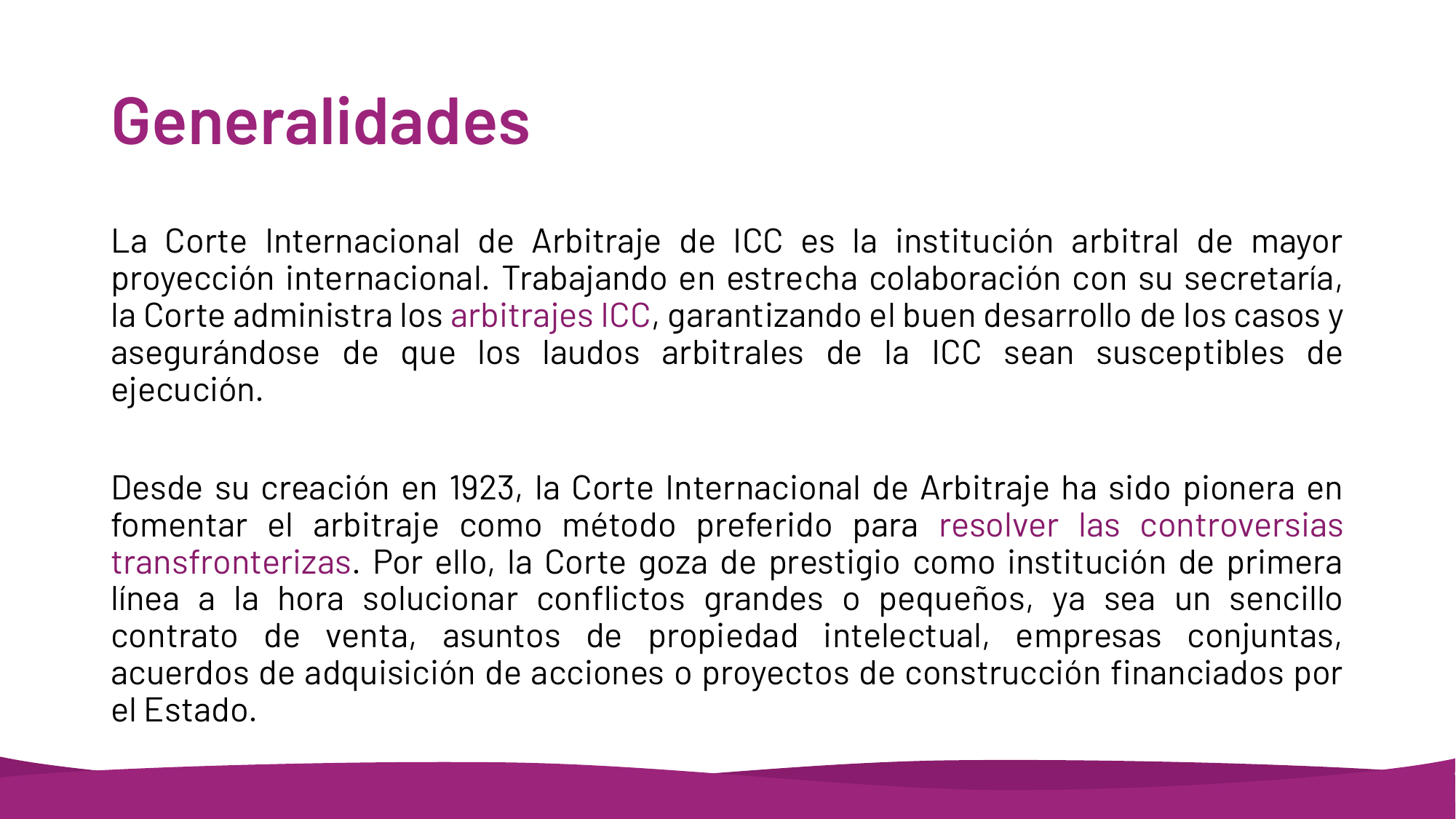

# Generalidades
La Corte Internacional de Arbitraje de ICC es la institución arbitral de mayor proyección internacional. Trabajando en estrecha colaboración con su secretaría, la Corte administra los arbitrajes ICC, garantizando el buen desarrollo de los casos y asegurándose de que los laudos arbitrales de la ICC sean susceptibles de ejecución.

Desde su creación en 1923, la Corte Internacional de Arbitraje ha sido pionera en fomentar el arbitraje como método preferido para resolver las controversias transfronterizas. Por ello, la Corte goza de prestigio como institución de primera línea a la hora solucionar conflictos grandes o pequeños, ya sea un sencillo contrato de venta, asuntos de propiedad intelectual, empresas conjuntas, acuerdos de adquisición de acciones o proyectos de construcción financiados por el Estado.